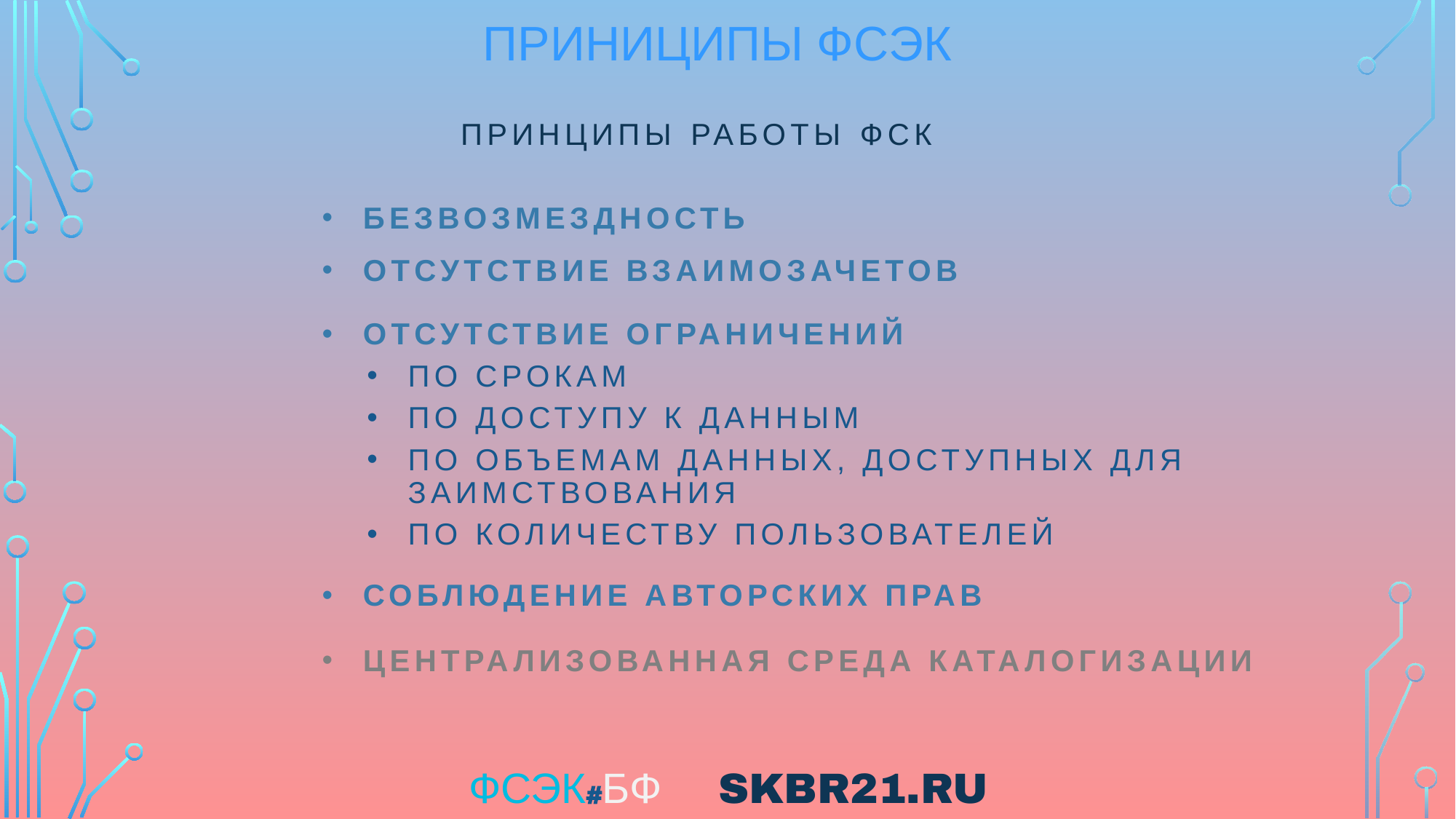

Приниципы ФСЭК
ПРИНЦИПЫ работы фск
безвозмездность
Отсутствие взаимозачетов
отсутствие ограничений
По срокам
По доступу к данным
По объемам данных, доступных для заимствования
По количеству пользователей
Соблюдение авторских прав
Централизованная среда каталогизации
ФСЭК#БФ    SKBR21.ru